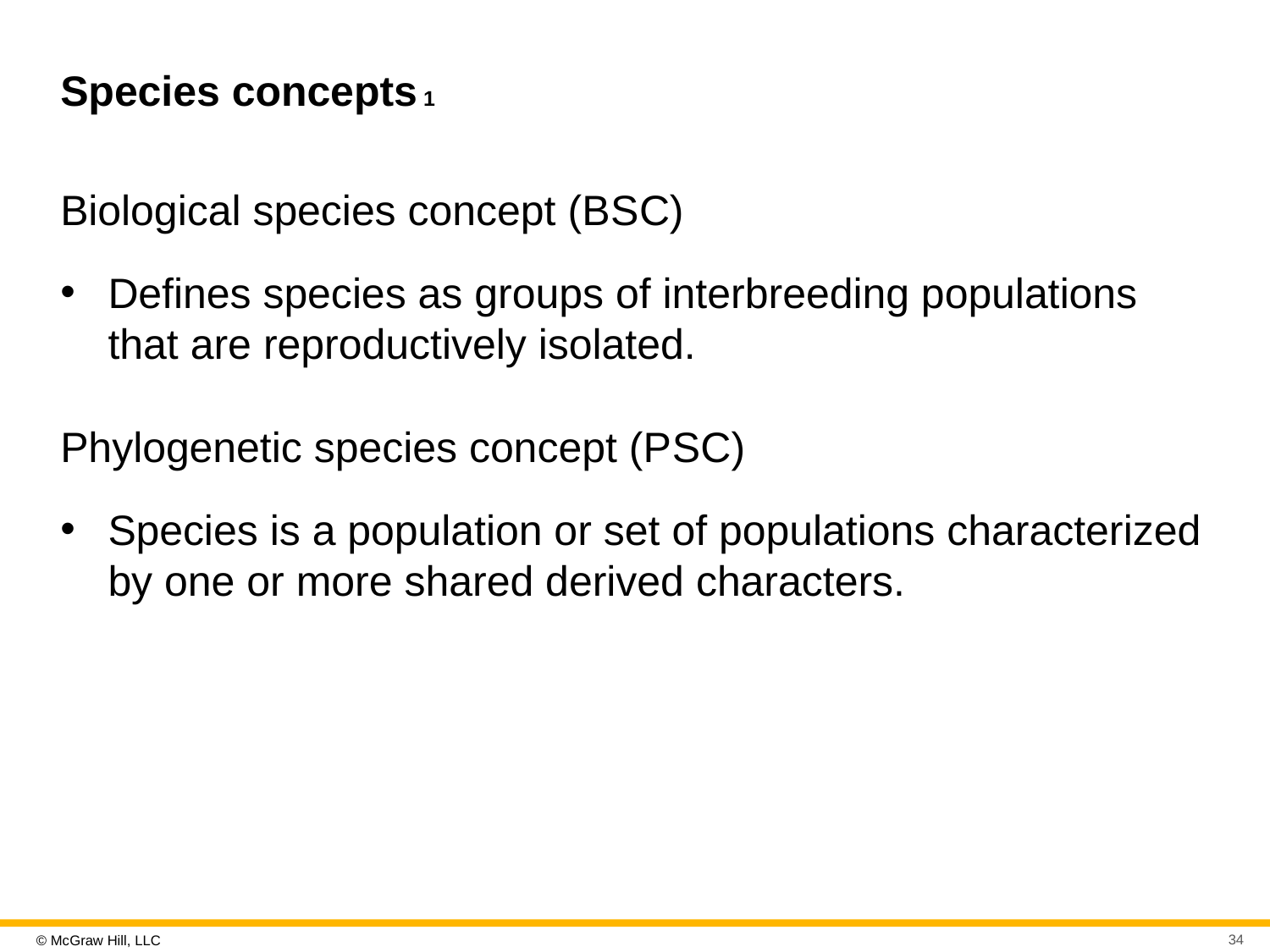

# Species concepts 1
Biological species concept (B S C)
Defines species as groups of interbreeding populations that are reproductively isolated.
Phylogenetic species concept (P S C)
Species is a population or set of populations characterized by one or more shared derived characters.
34